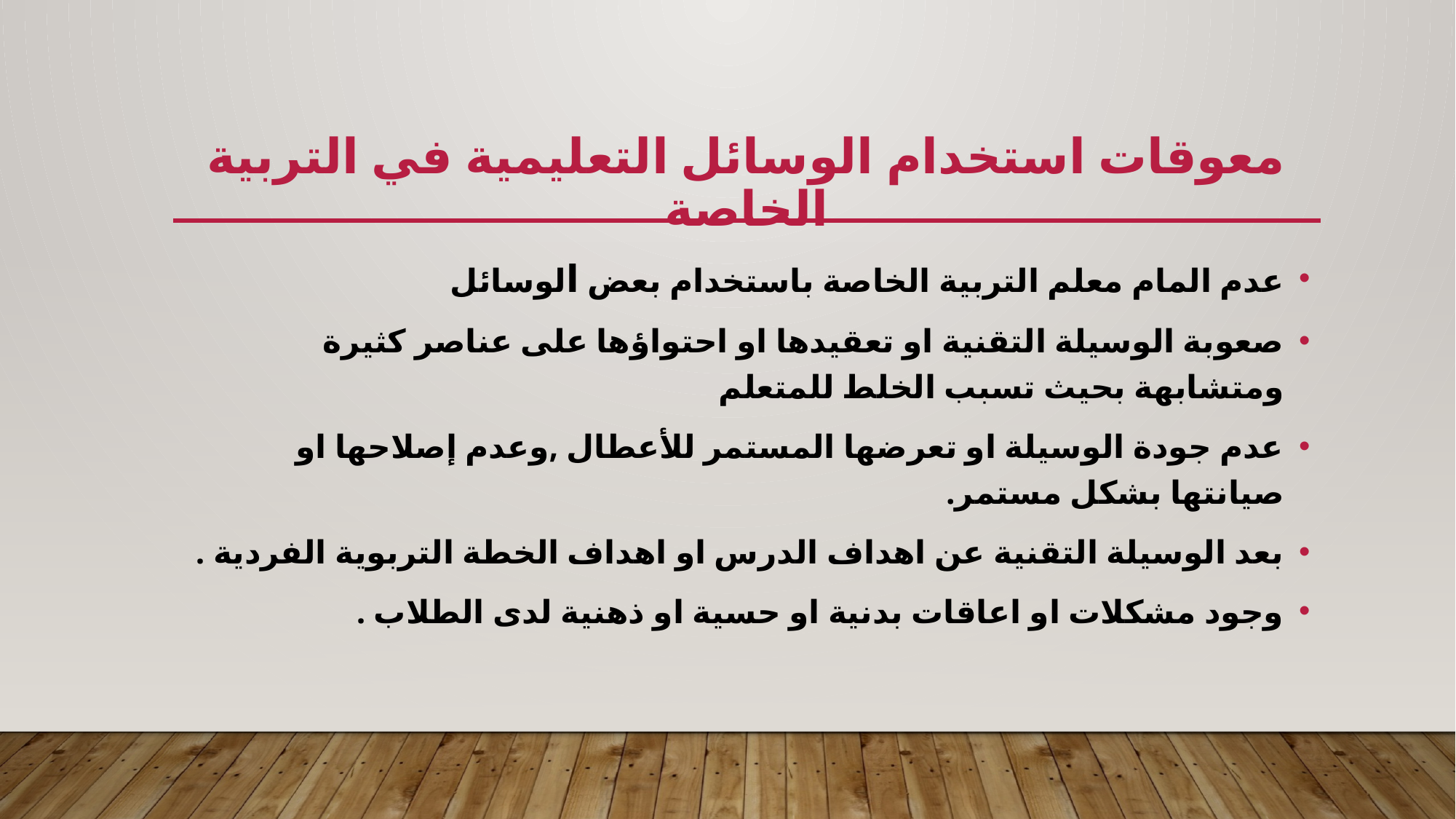

# معوقات استخدام الوسائل التعليمية في التربية الخاصة
عدم المام معلم التربية الخاصة باستخدام بعض الوسائل
صعوبة الوسيلة التقنية او تعقيدها او احتواؤها على عناصر كثيرة ومتشابهة بحيث تسبب الخلط للمتعلم
عدم جودة الوسيلة او تعرضها المستمر للأعطال ,وعدم إصلاحها او صيانتها بشكل مستمر.
بعد الوسيلة التقنية عن اهداف الدرس او اهداف الخطة التربوية الفردية .
وجود مشكلات او اعاقات بدنية او حسية او ذهنية لدى الطلاب .